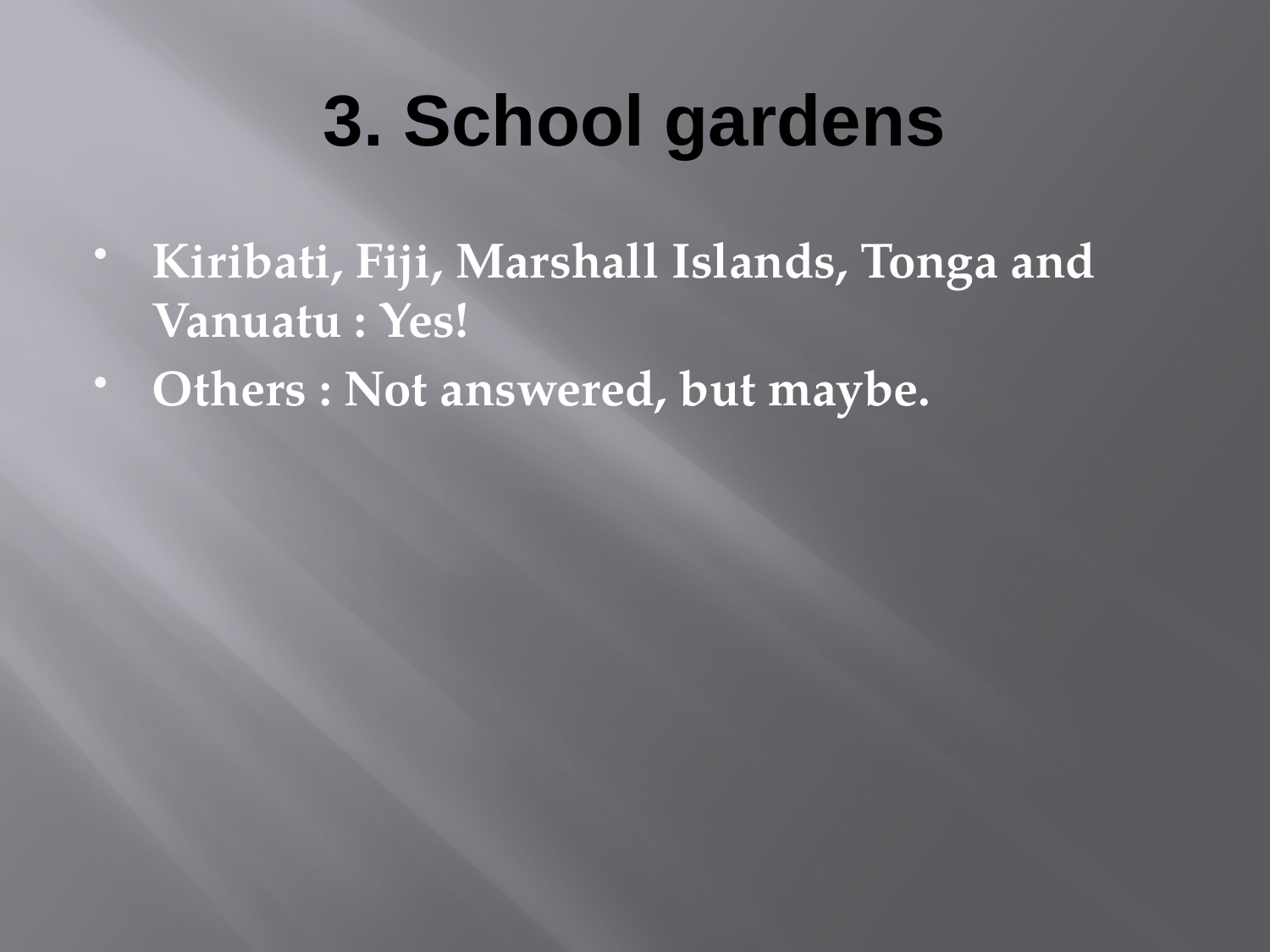

# 3. School gardens
Kiribati, Fiji, Marshall Islands, Tonga and Vanuatu : Yes!
Others : Not answered, but maybe.